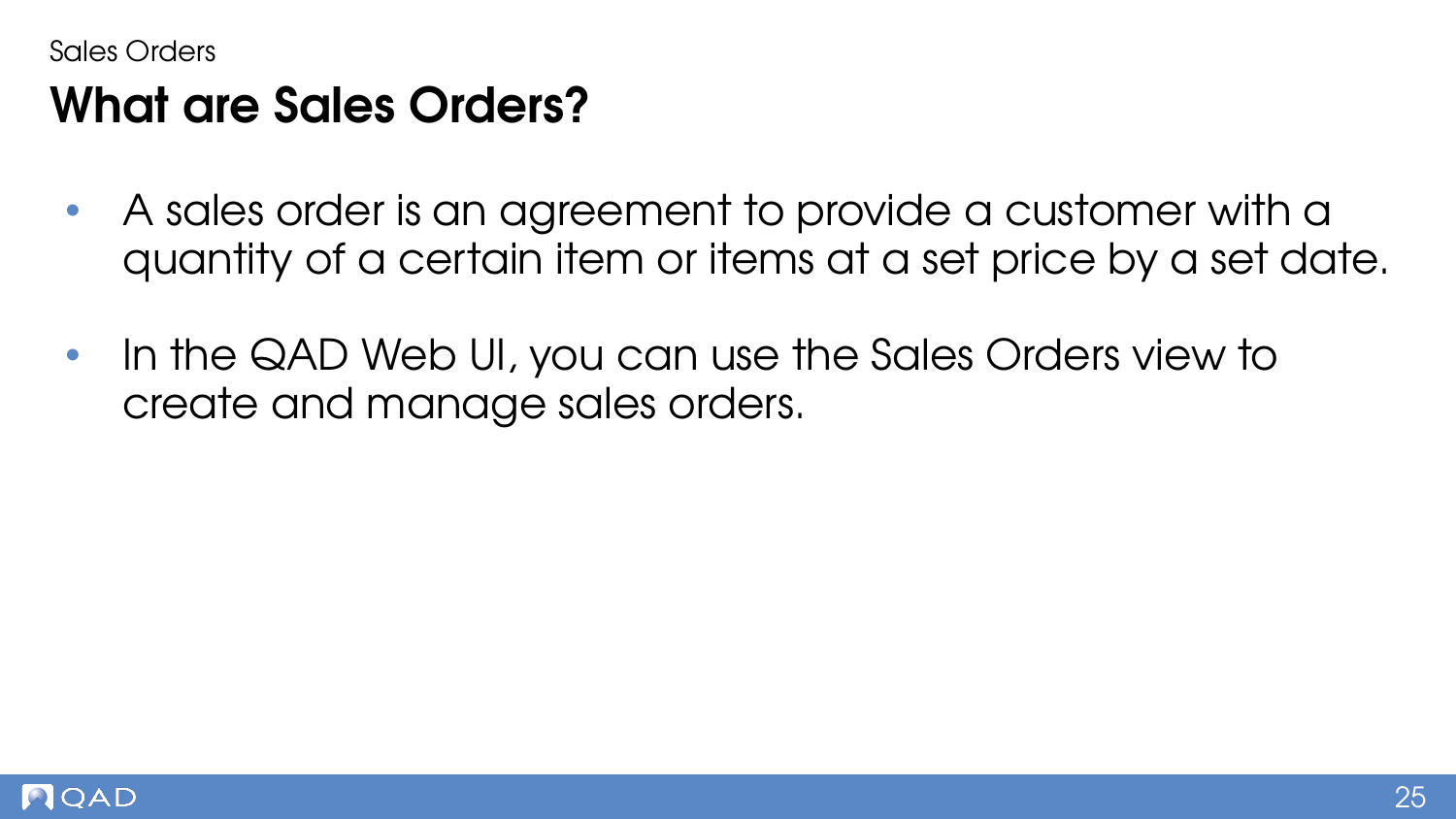

Sales Orders
# What are Sales Orders?
A sales order is an agreement to provide a customer with a quantity of a certain item or items at a set price by a set date.

In the QAD Web UI, you can use the Sales Orders view to create and manage sales orders.

25